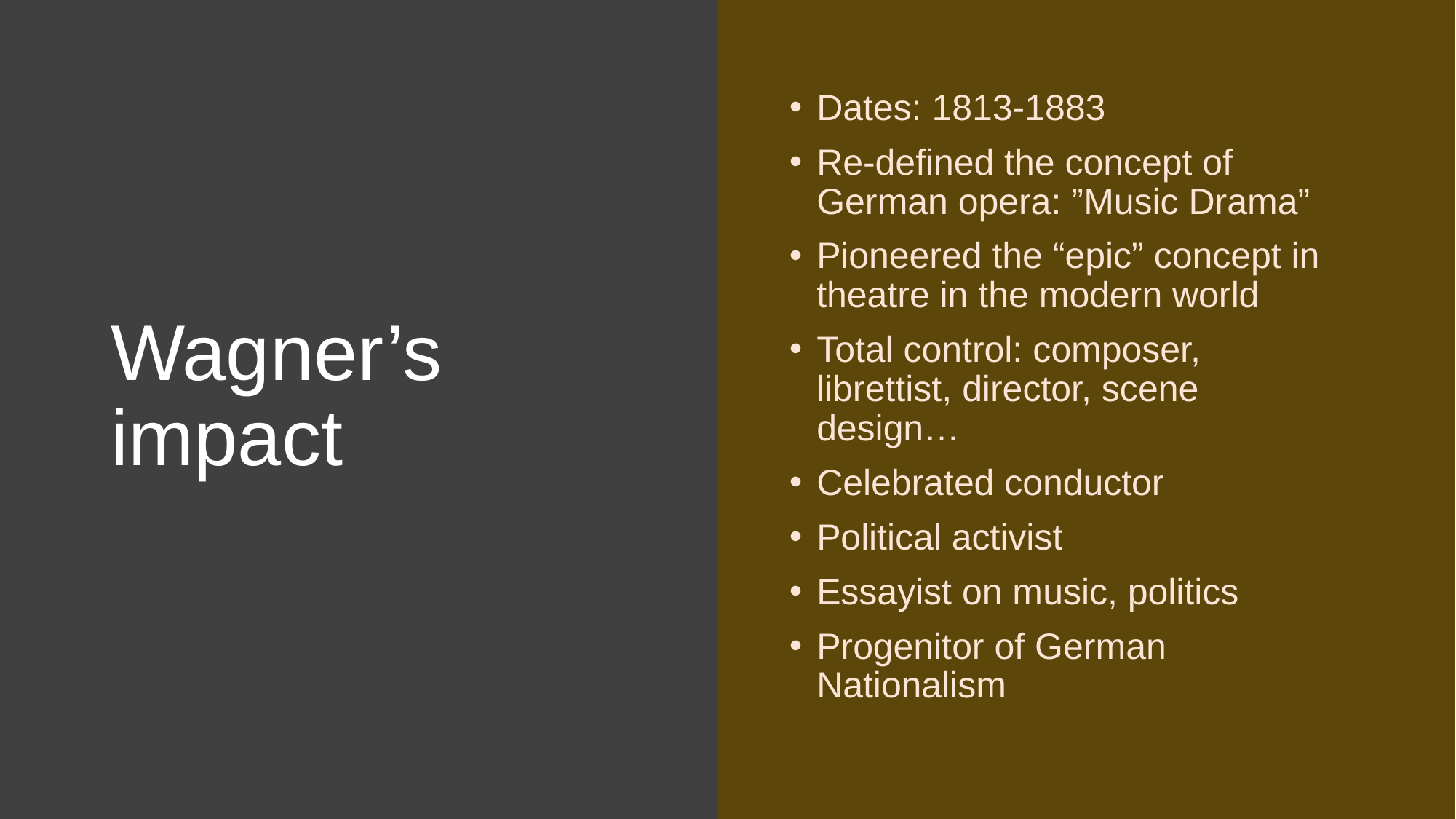

# Wagner’s impact
Dates: 1813-1883
Re-defined the concept of German opera: ”Music Drama”
Pioneered the “epic” concept in theatre in the modern world
Total control: composer, librettist, director, scene design…
Celebrated conductor
Political activist
Essayist on music, politics
Progenitor of German Nationalism